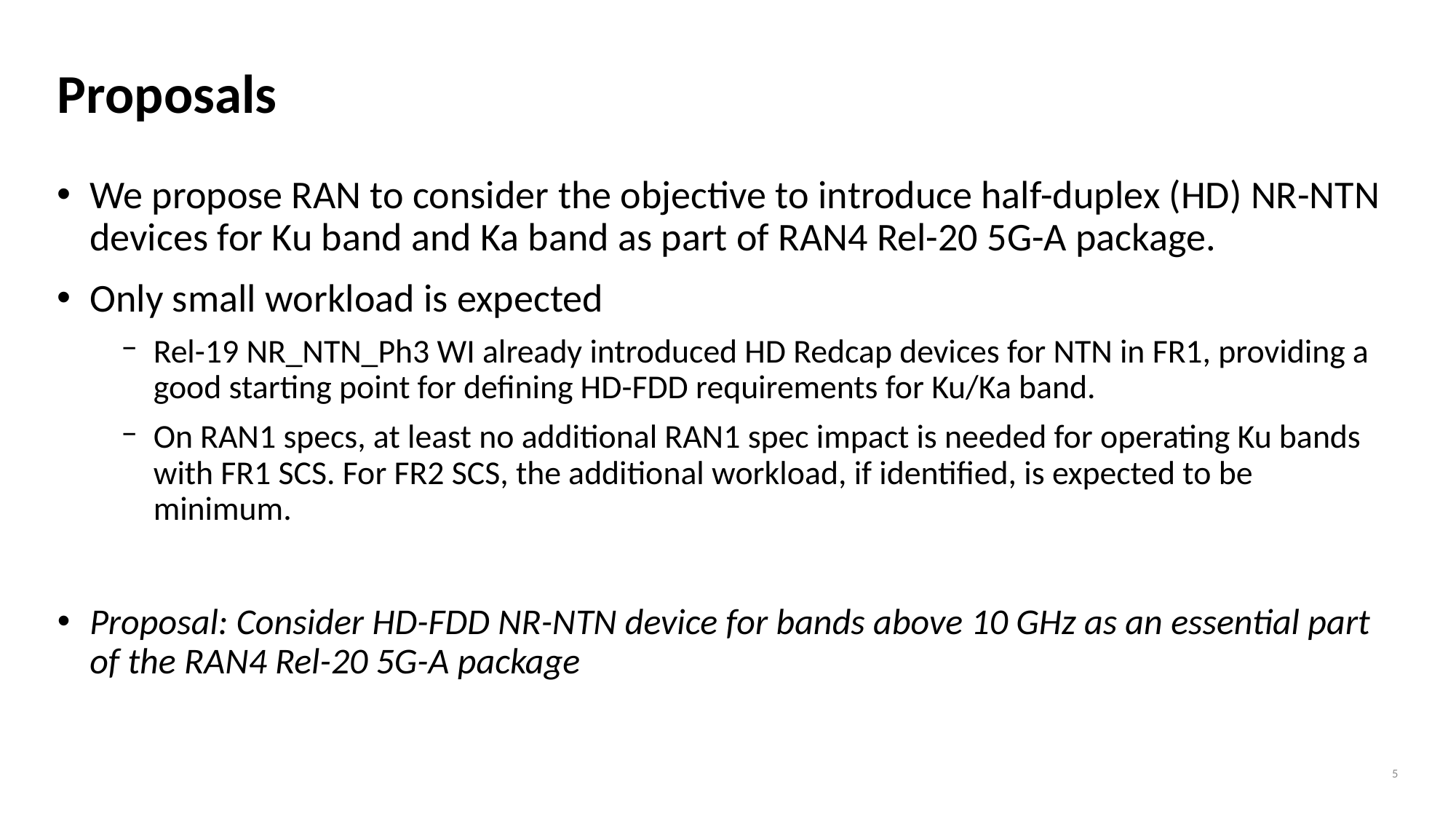

# Proposals
We propose RAN to consider the objective to introduce half-duplex (HD) NR-NTN devices for Ku band and Ka band as part of RAN4 Rel-20 5G-A package.
Only small workload is expected
Rel-19 NR_NTN_Ph3 WI already introduced HD Redcap devices for NTN in FR1, providing a good starting point for defining HD-FDD requirements for Ku/Ka band.
On RAN1 specs, at least no additional RAN1 spec impact is needed for operating Ku bands with FR1 SCS. For FR2 SCS, the additional workload, if identified, is expected to be minimum.

Proposal: Consider HD-FDD NR-NTN device for bands above 10 GHz as an essential part of the RAN4 Rel-20 5G-A package
5